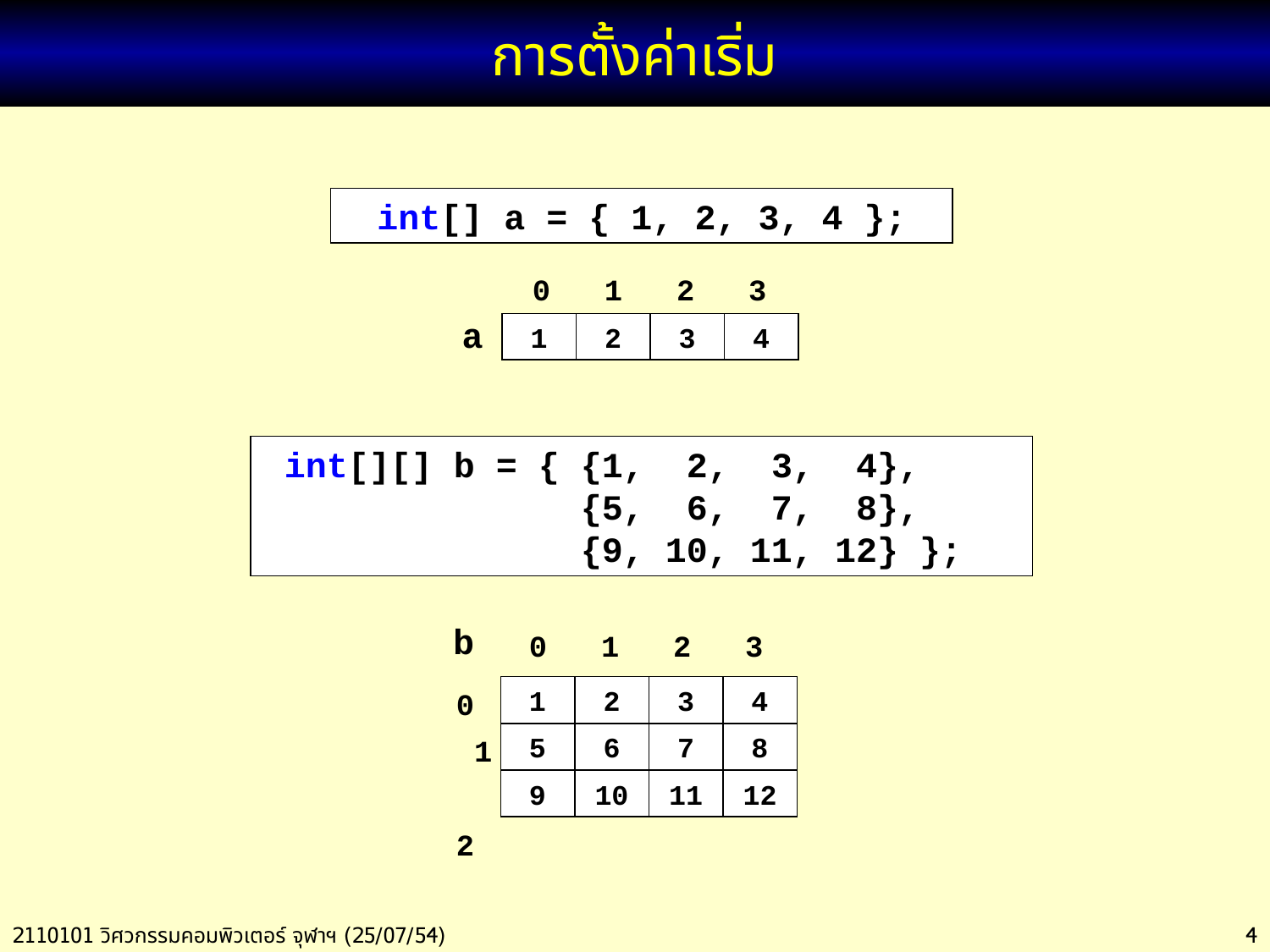

# การตั้งค่าเริ่ม
int[] a = { 1, 2, 3, 4 };
 0   1   2   3
a
1
2
3
4
 int[][] b = { {1,  2,  3,  4},
               {5,  6,  7,  8},
               {9, 10, 11, 12} };
b
 0   1   2   3
0   1   2
1
2
3
4
5
6
7
8
9
10
11
12